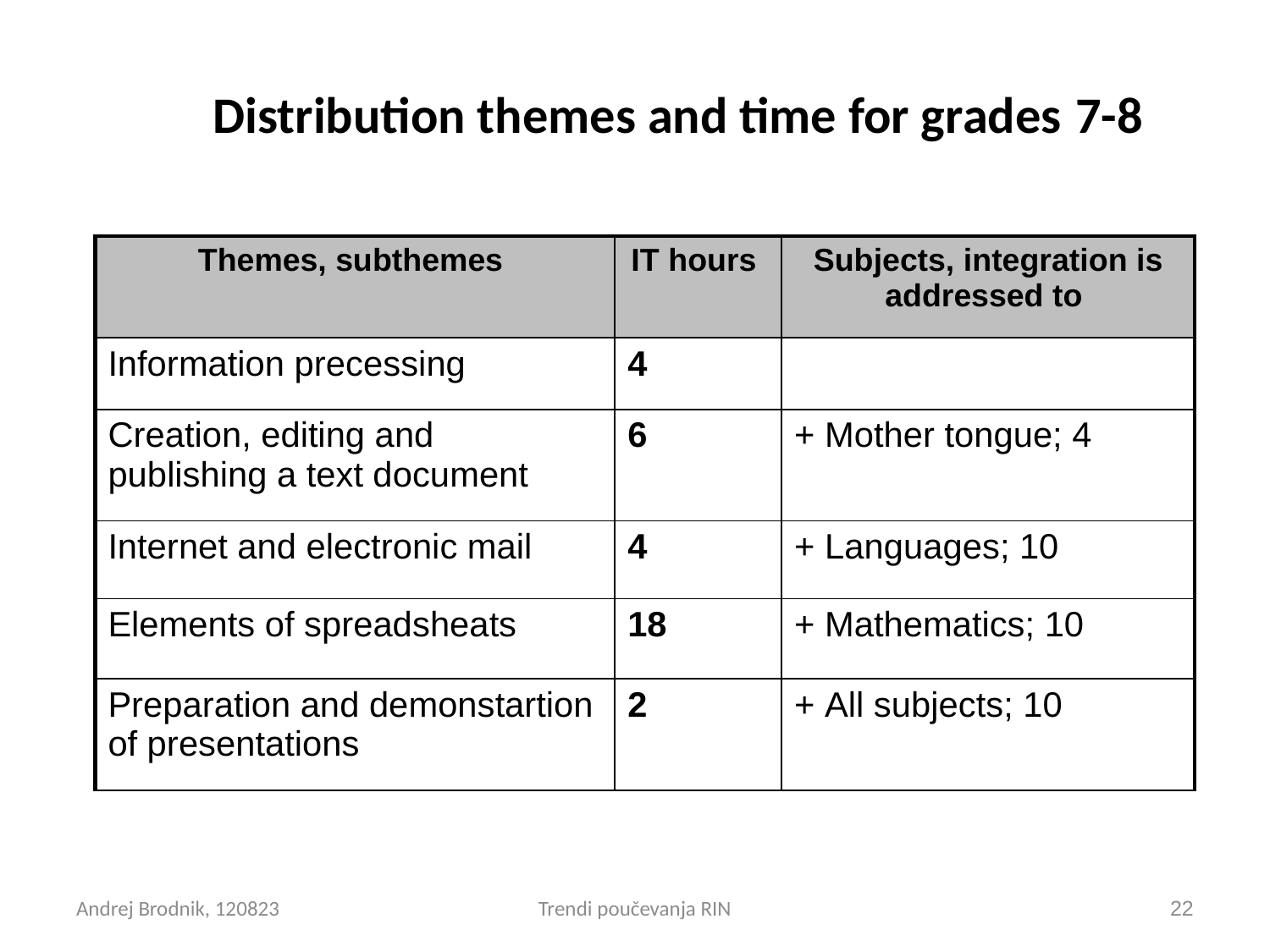

# Distribution themes and time for grades 7-8
| Themes, subthemes | IT hours | Subjects, integration is addressed to |
| --- | --- | --- |
| Information precessing | 4 |  |
| Creation, editing and publishing a text document | 6 | + Mother tongue; 4 |
| Internet and electronic mail | 4 | + Languages; 10 |
| Elements of spreadsheats | 18 | + Mathematics; 10 |
| Preparation and demonstartion of presentations | 2 | + All subjects; 10 |
Andrej Brodnik, 120823
Trendi poučevanja RIN
22